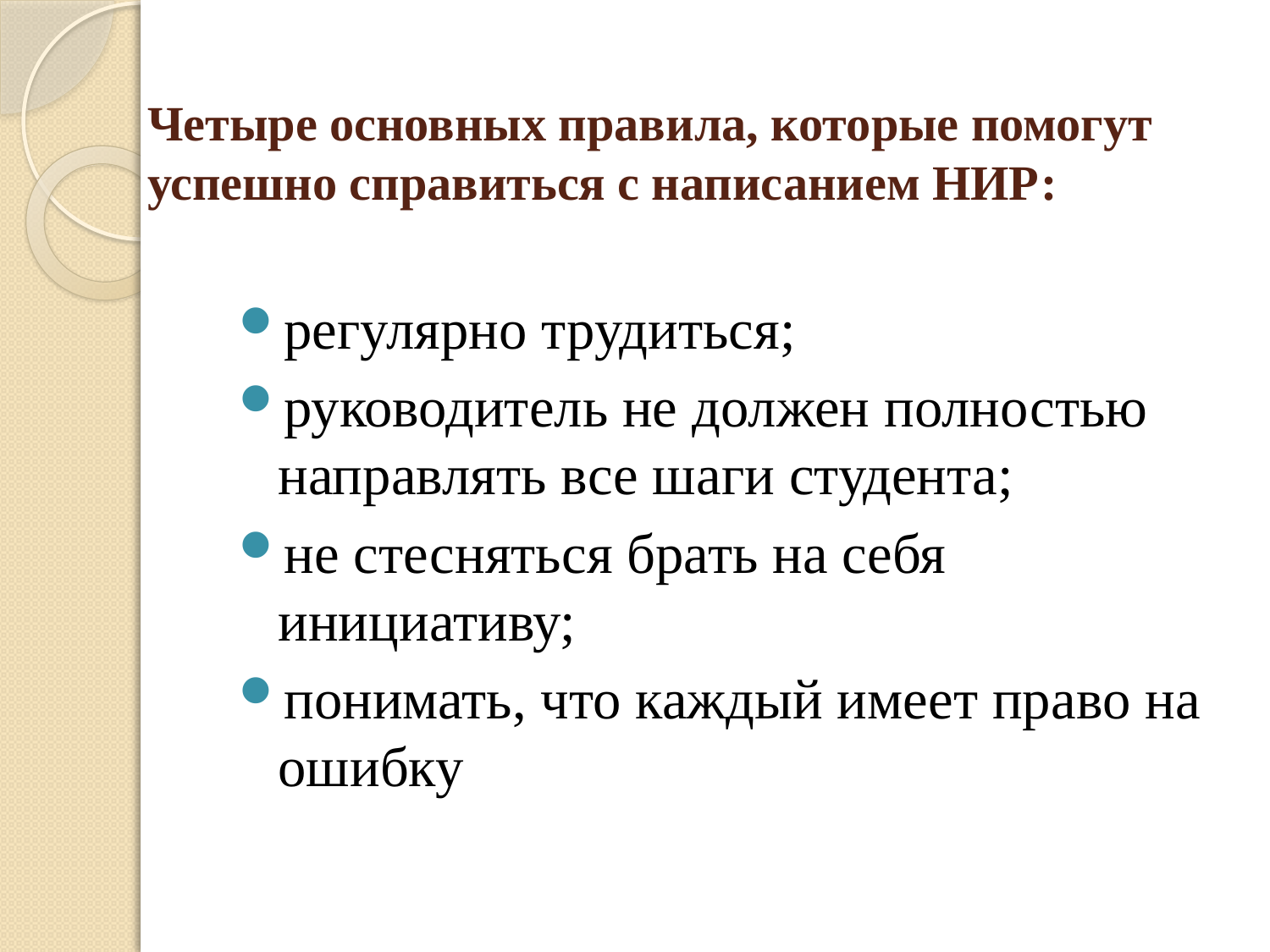

# Четыре основных правила, которые помогут успешно справиться с написанием НИР:
регулярно трудиться;
руководитель не должен полностью направлять все шаги студента;
не стесняться брать на себя инициативу;
понимать, что каждый имеет право на ошибку